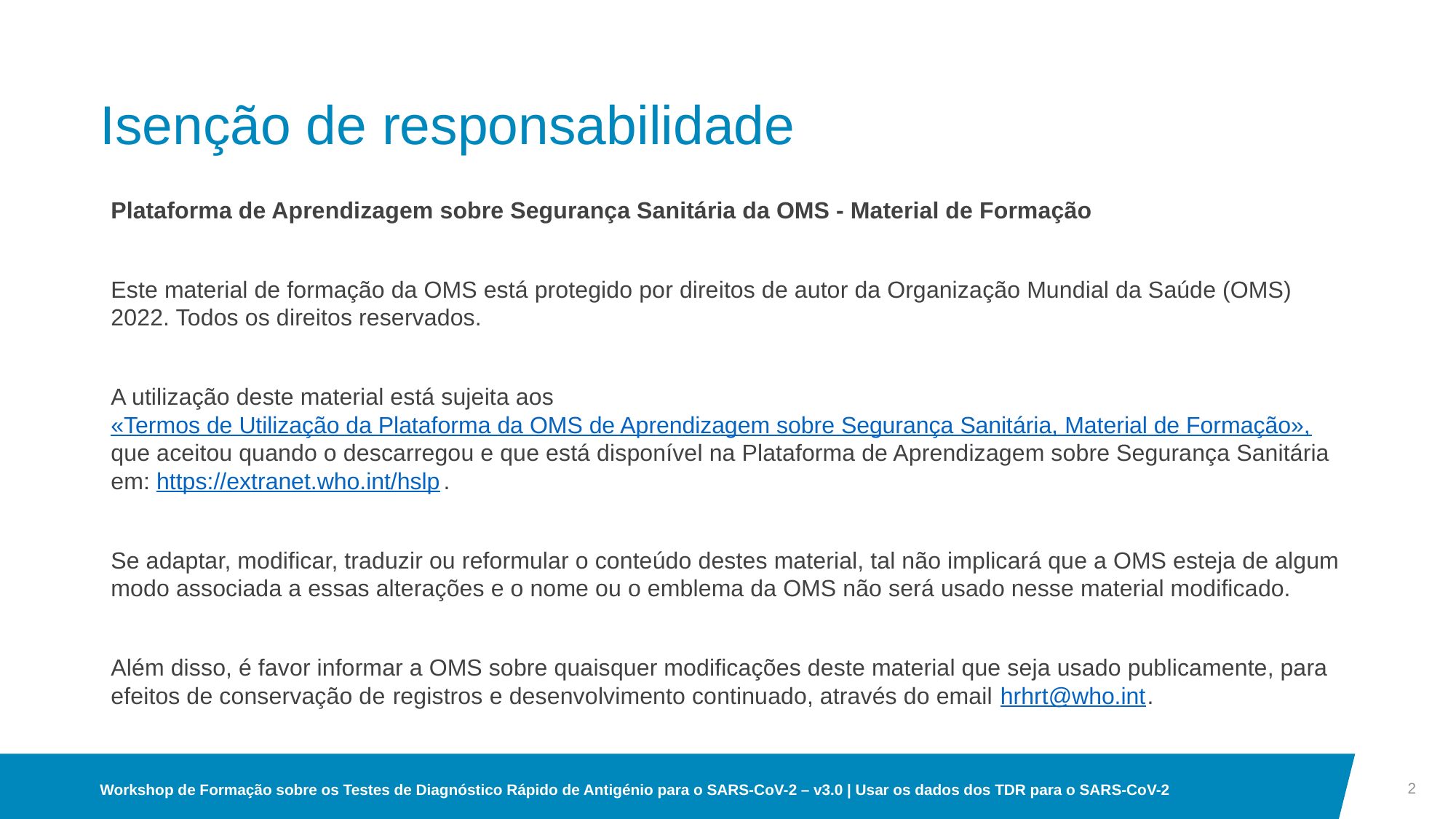

# Isenção de responsabilidade
Plataforma de Aprendizagem sobre Segurança Sanitária da OMS - Material de Formação

Este material de formação da OMS está protegido por direitos de autor da Organização Mundial da Saúde (OMS) 2022. Todos os direitos reservados.

A utilização deste material está sujeita aos «Termos de Utilização da Plataforma da OMS de Aprendizagem sobre Segurança Sanitária, Material de Formação», que aceitou quando o descarregou e que está disponível na Plataforma de Aprendizagem sobre Segurança Sanitária em: https://extranet.who.int/hslp.

Se adaptar, modificar, traduzir ou reformular o conteúdo destes material, tal não implicará que a OMS esteja de algum modo associada a essas alterações e o nome ou o emblema da OMS não será usado nesse material modificado.

Além disso, é favor informar a OMS sobre quaisquer modificações deste material que seja usado publicamente, para efeitos de conservação de registros e desenvolvimento continuado, através do email hrhrt@who.int.

2
Workshop de Formação sobre os Testes de Diagnóstico Rápido de Antigénio para o SARS-CoV-2 – v3.0 | Usar os dados dos TDR para o SARS-CoV-2